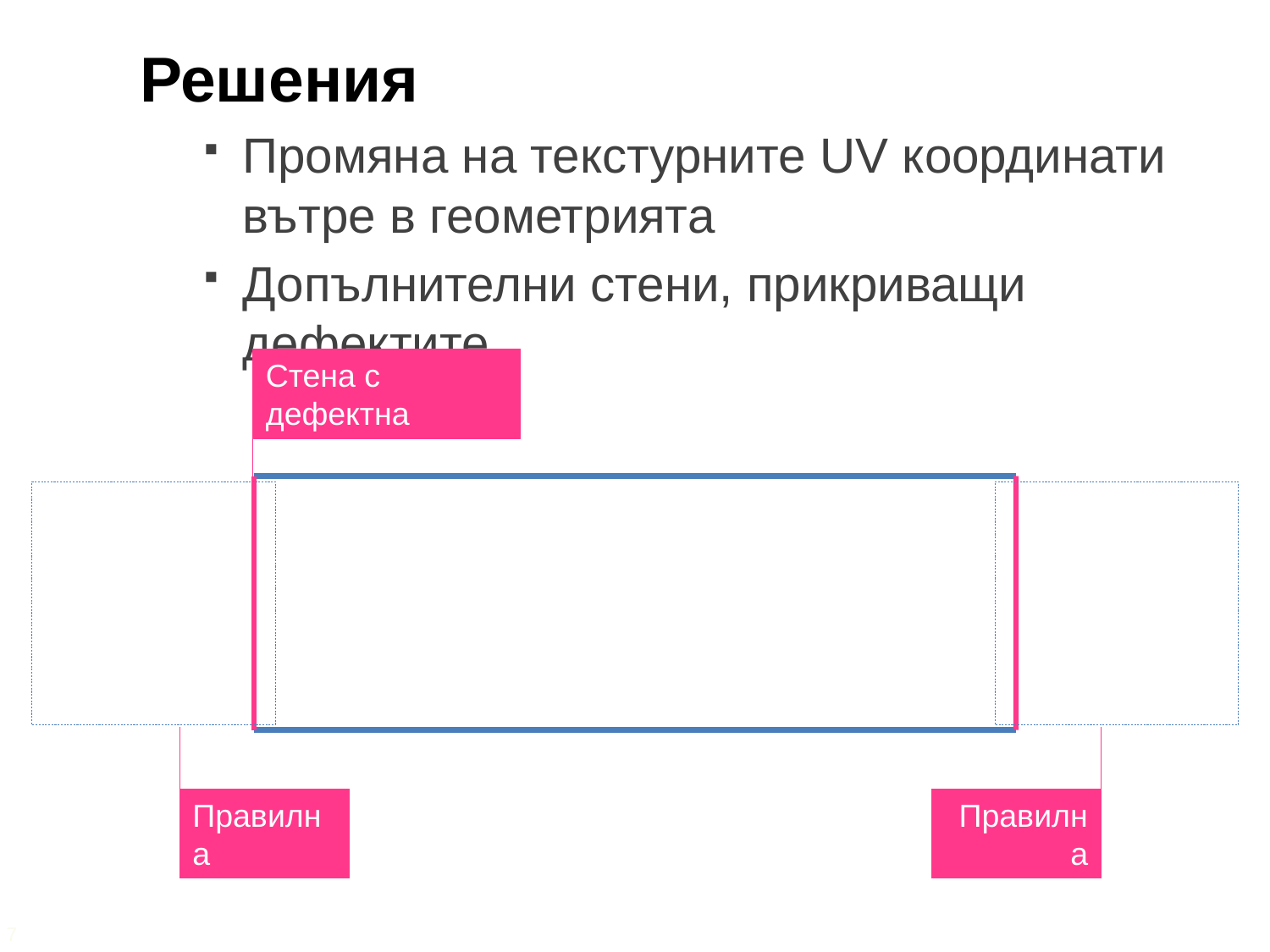

Решения
Промяна на текстурните UV координати вътре в геометрията
Допълнителни стени, прикриващи дефектите
Стена с дефектна текстура

Правилна текстура
Правилна текстура